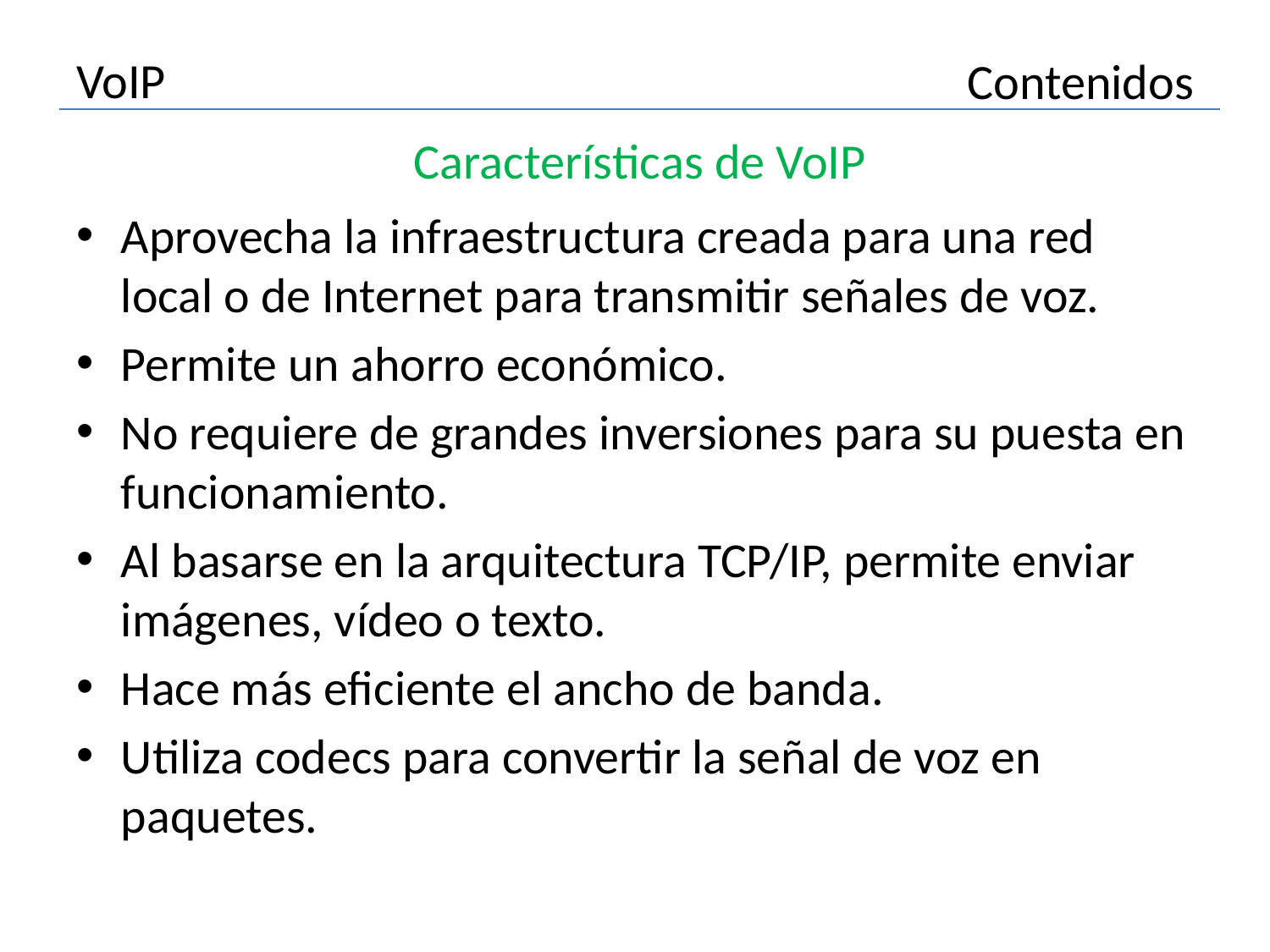

# VoIP
Contenidos
Características de VoIP
Aprovecha la infraestructura creada para una red local o de Internet para transmitir señales de voz.
Permite un ahorro económico.
No requiere de grandes inversiones para su puesta en funcionamiento.
Al basarse en la arquitectura TCP/IP, permite enviar imágenes, vídeo o texto.
Hace más eficiente el ancho de banda.
Utiliza codecs para convertir la señal de voz en paquetes.